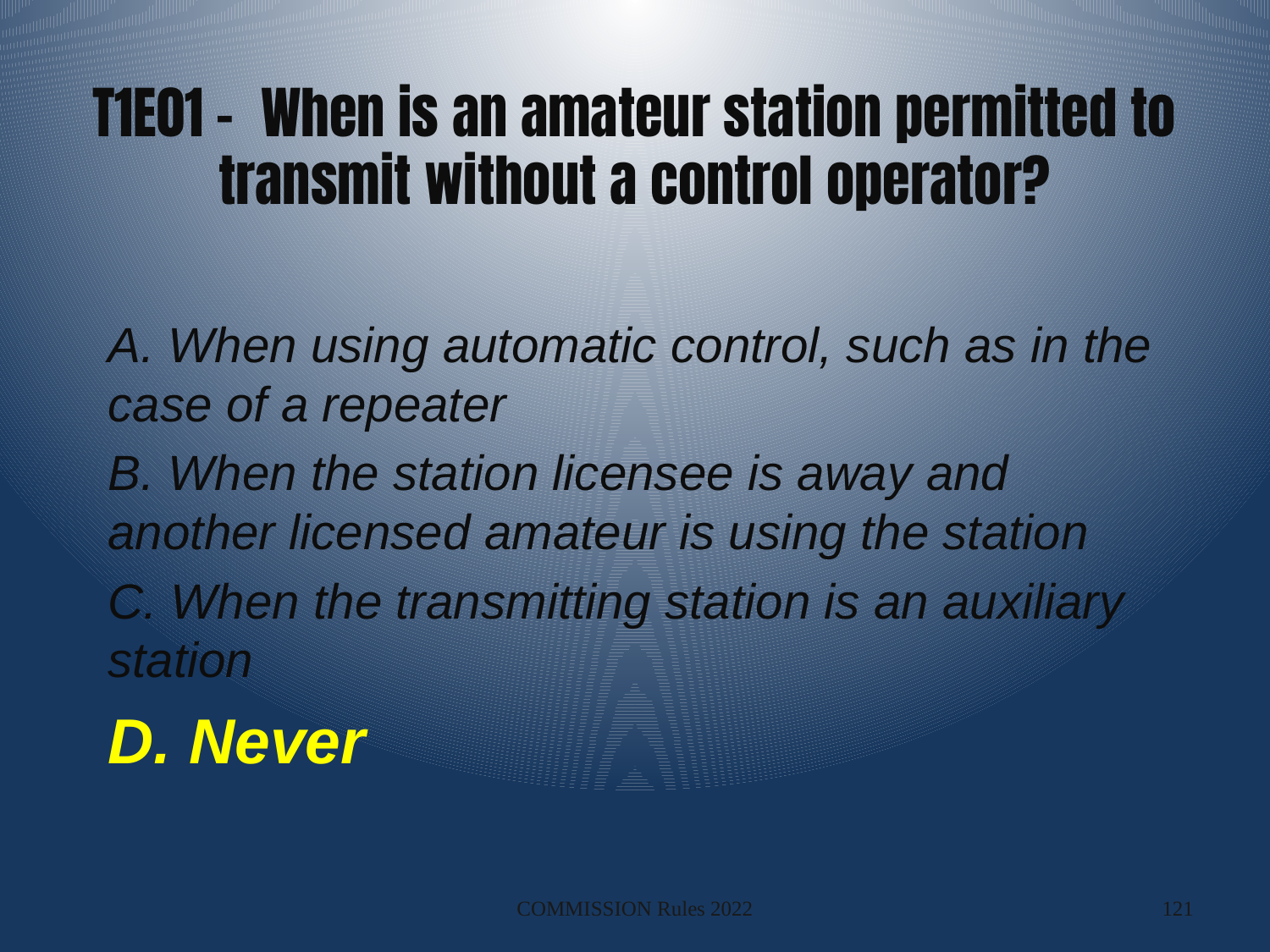

# T1E01 -  When is an amateur station permitted to transmit without a control operator?
A. When using automatic control, such as in the case of a repeater
B. When the station licensee is away and another licensed amateur is using the station
C. When the transmitting station is an auxiliary station
D. Never

COMMISSION Rules 2022
121